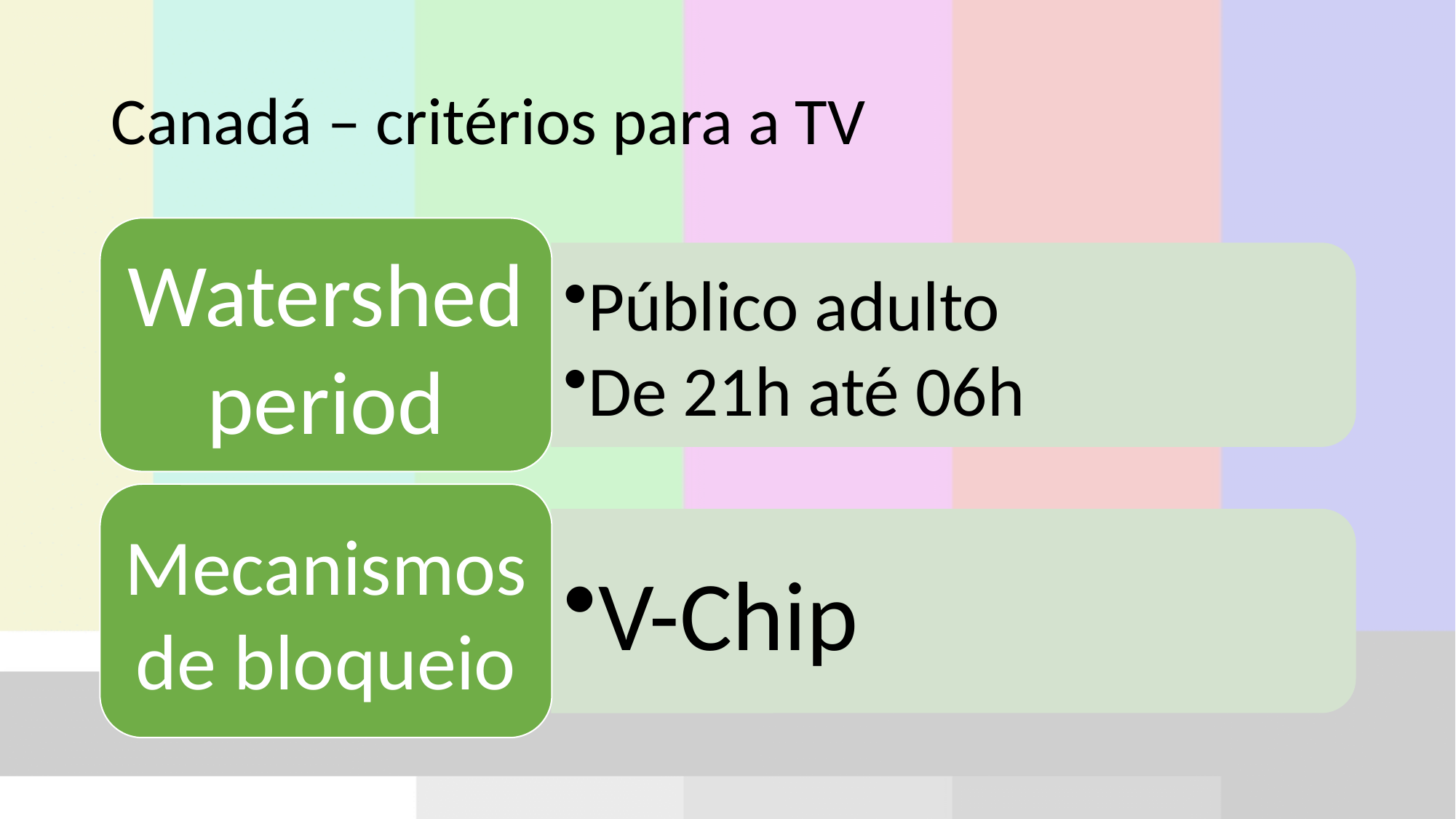

# Canadá – critérios para a TV
Público adulto
De 21h até 06h
V-Chip